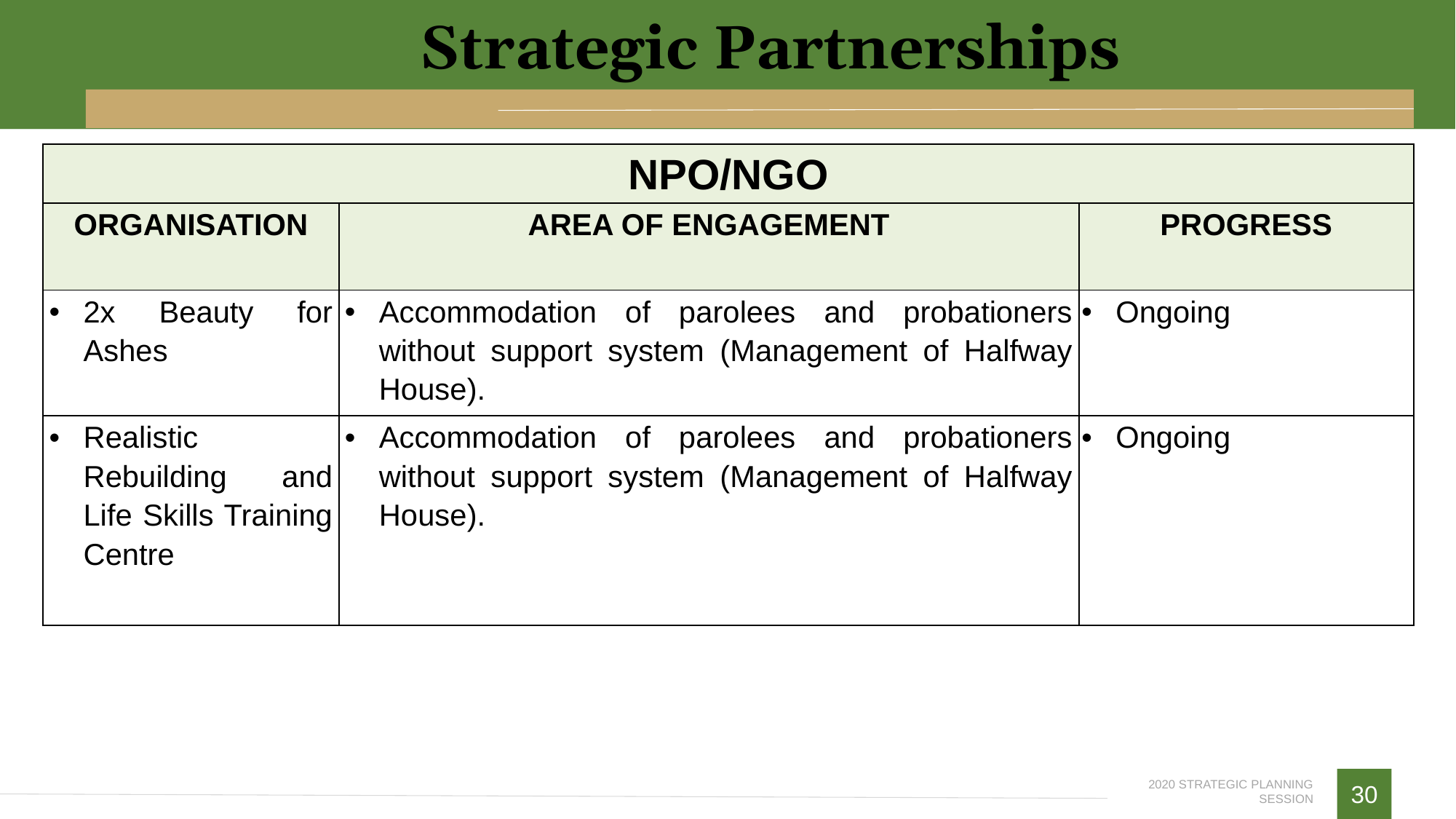

Strategic Partnerships

| NPO/NGO |  |  |
| --- | --- | --- |
| ORGANISATION | AREA OF ENGAGEMENT | PROGRESS |
| 2x Beauty for Ashes | Accommodation of parolees and probationers without support system (Management of Halfway House). | Ongoing |
| Realistic Rebuilding and Life Skills Training Centre | Accommodation of parolees and probationers without support system (Management of Halfway House). | Ongoing |